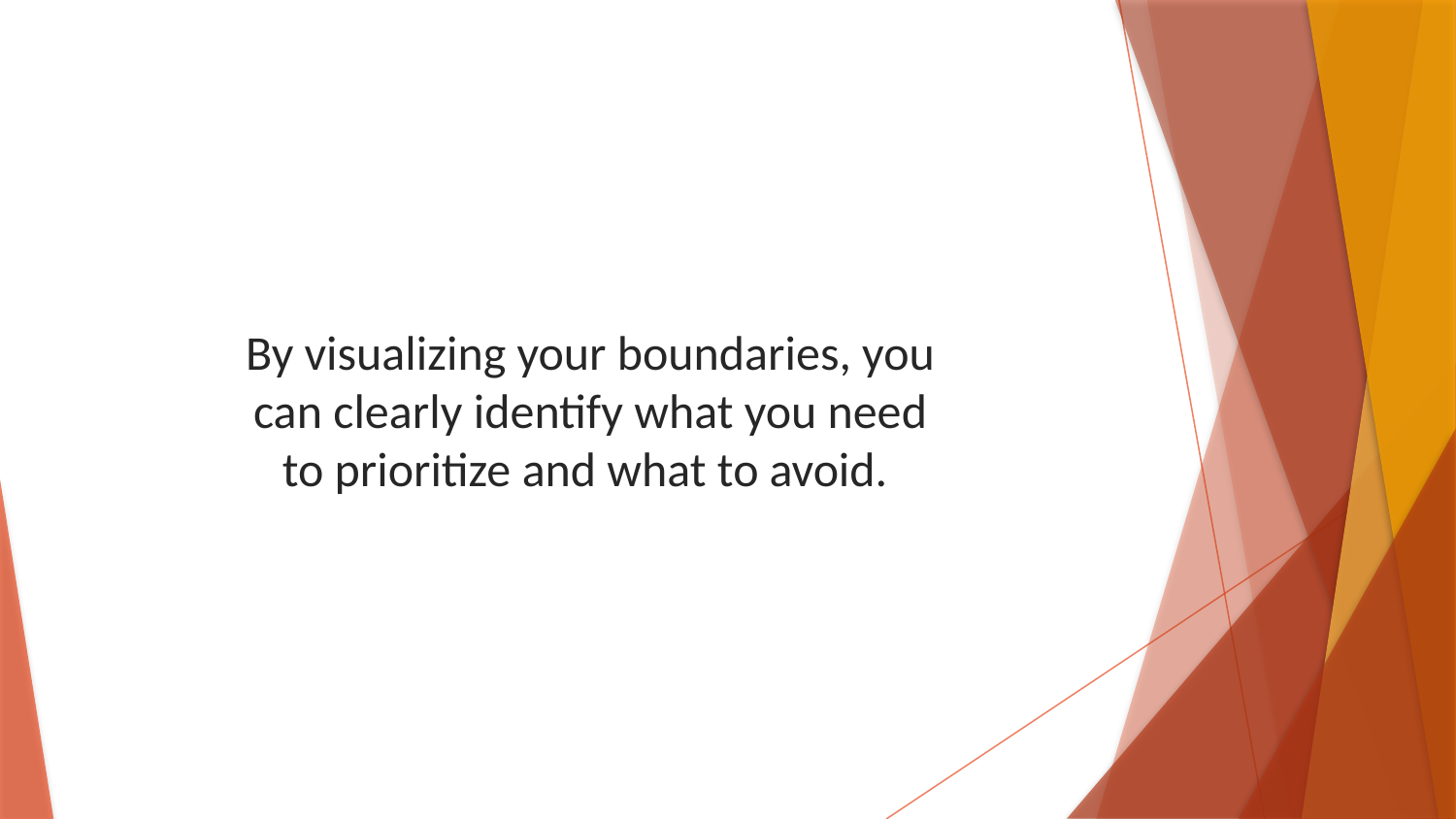

By visualizing your boundaries, you can clearly identify what you need to prioritize and what to avoid.